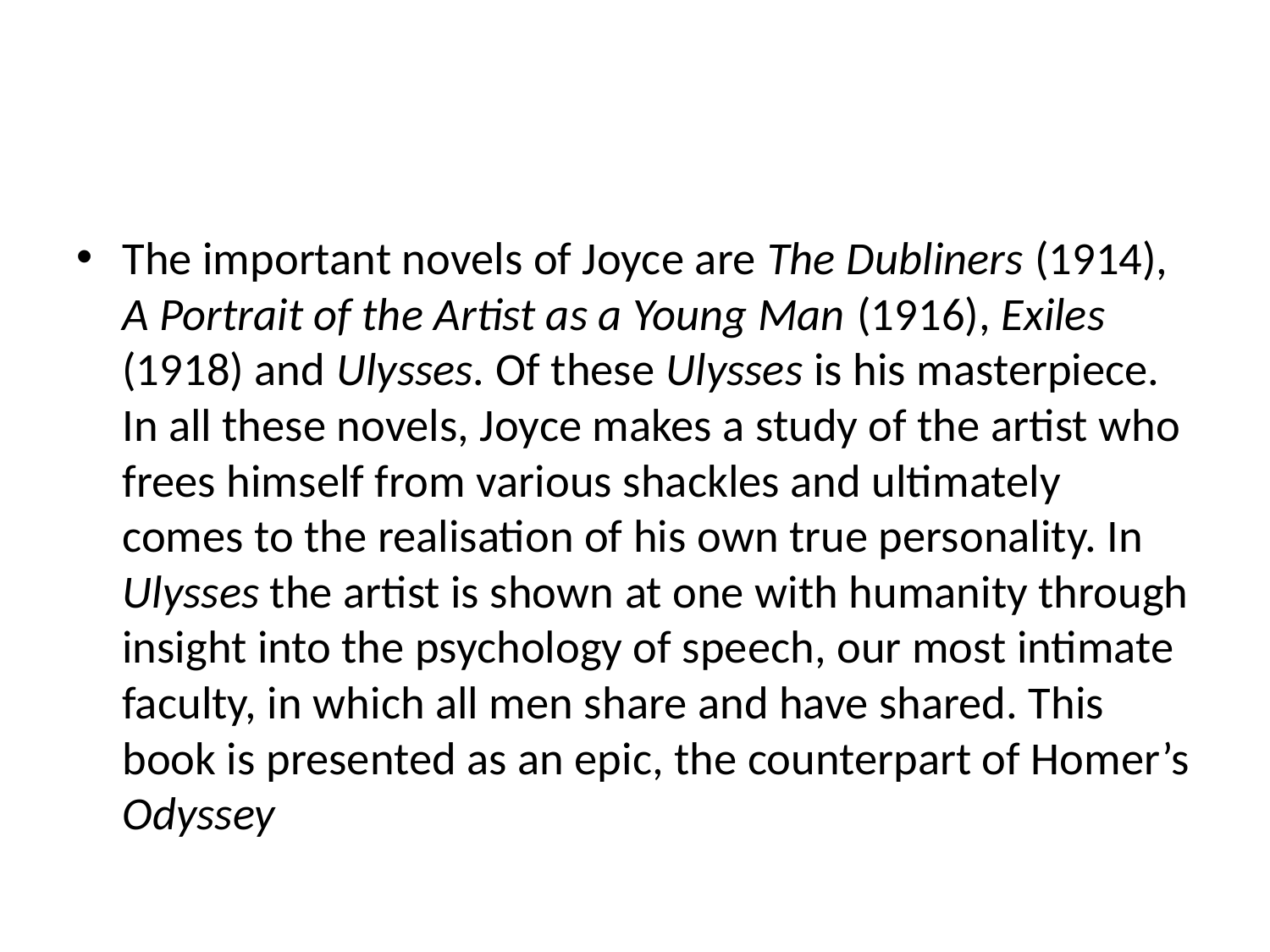

#
The important novels of Joyce are The Dubliners (1914), A Portrait of the Artist as a Young Man (1916), Exiles (1918) and Ulysses. Of these Ulysses is his masterpiece. In all these novels, Joyce makes a study of the artist who frees himself from various shackles and ultimately comes to the realisation of his own true personality. In Ulysses the artist is shown at one with humanity through insight into the psychology of speech, our most intimate faculty, in which all men share and have shared. This book is presented as an epic, the counterpart of Homer’s Odyssey